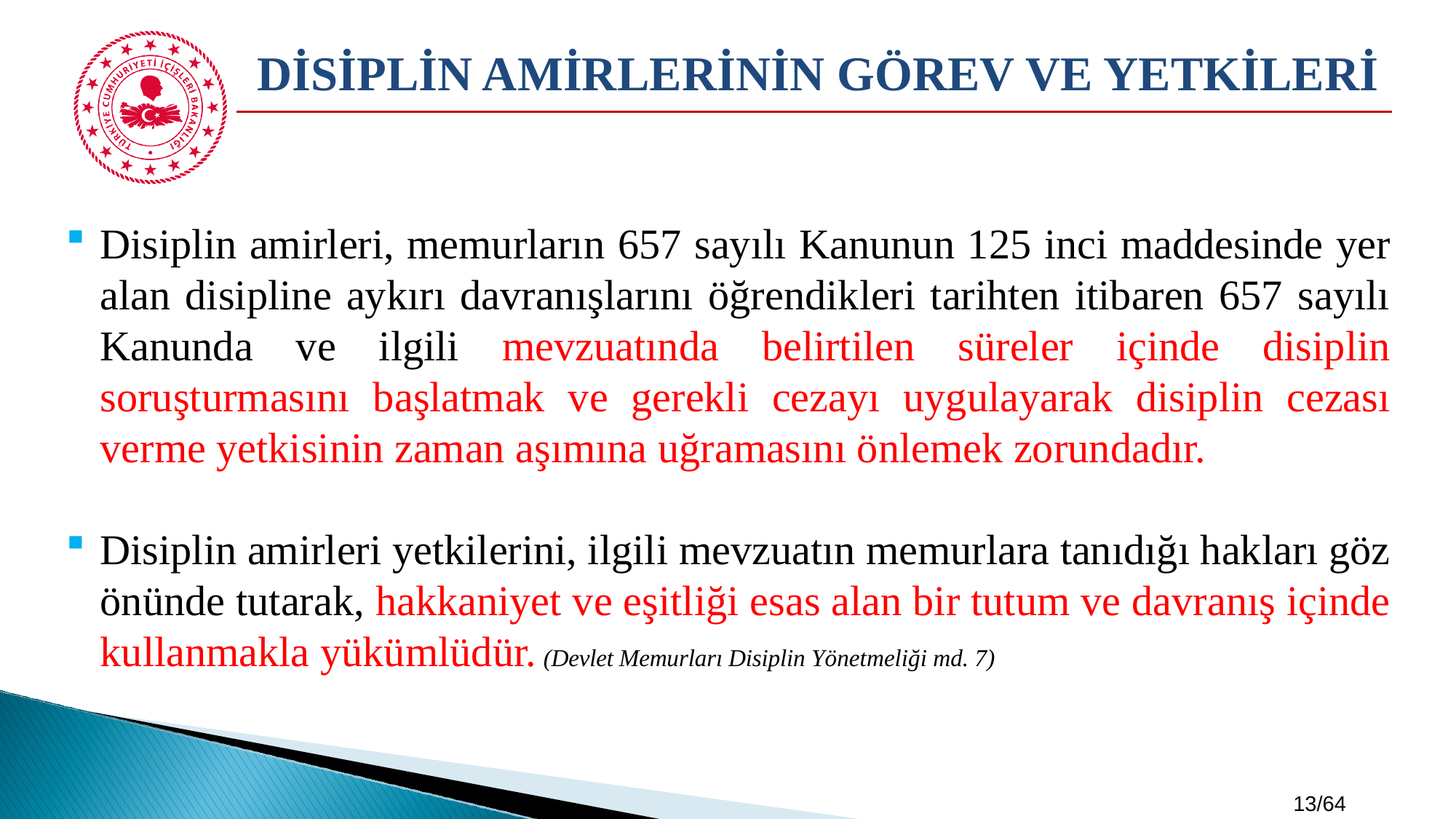

DİSİPLİN AMİRLERİNİN GÖREV VE YETKİLERİ
Disiplin amirleri, memurların 657 sayılı Kanunun 125 inci maddesinde yer alan disipline aykırı davranışlarını öğrendikleri tarihten itibaren 657 sayılı Kanunda ve ilgili mevzuatında belirtilen süreler içinde disiplin soruşturmasını başlatmak ve gerekli cezayı uygulayarak disiplin cezası verme yetkisinin zaman aşımına uğramasını önlemek zorundadır.

Disiplin amirleri yetkilerini, ilgili mevzuatın memurlara tanıdığı hakları göz önünde tutarak, hakkaniyet ve eşitliği esas alan bir tutum ve davranış içinde kullanmakla yükümlüdür. (Devlet Memurları Disiplin Yönetmeliği md. 7)